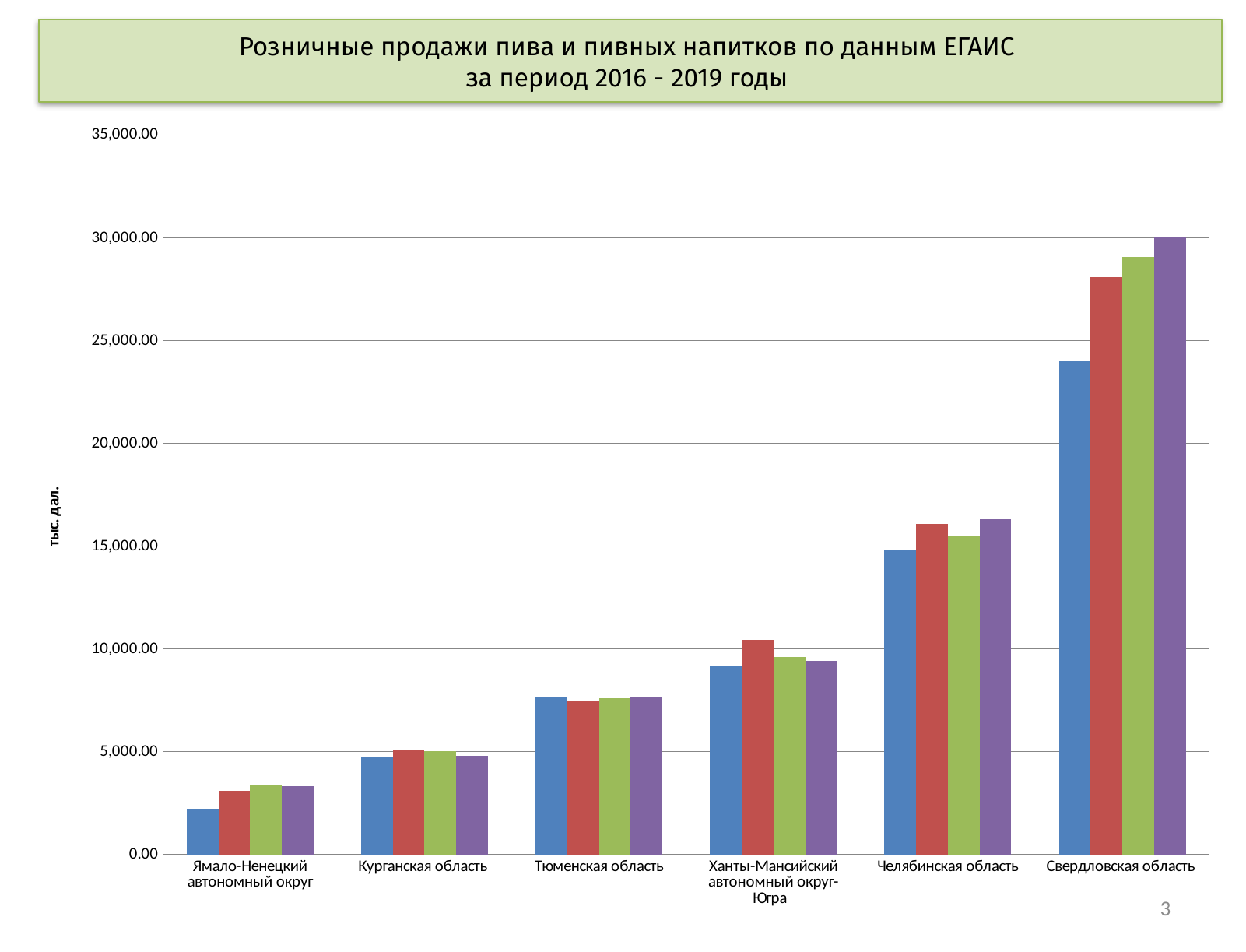

Розничные продажи пива и пивных напитков по данным ЕГАИС
за период 2016 - 2019 годы

### Chart

| Category | 2016 год | 2017 год | 2018 год |  2019 год |
|---|---|---|---|---|
| Ямало-Ненецкий автономный округ | 2213.7039999999997 | 3086.681 | 3388.085 | 3337.155 |
| Курганская область  | 4710.911 | 5104.156000000005 | 5029.679 | 4799.661000000014 |
| Тюменская область | 7677.862000000014 | 7446.895 | 7589.532999999999 | 7622.576999999999 |
| Ханты-Мансийский автономный округ- Югра   | 9159.292999999985 | 10436.740000000014 | 9600.31499999997 | 9401.843 |
| Челябинская область | 14783.351 | 16079.349999999973 | 15468.619000000002 | 16300.191000000004 |
| Свердловская область  | 24009.717 | 28072.1 | 29076.829 | 30047.318999999996 |
3